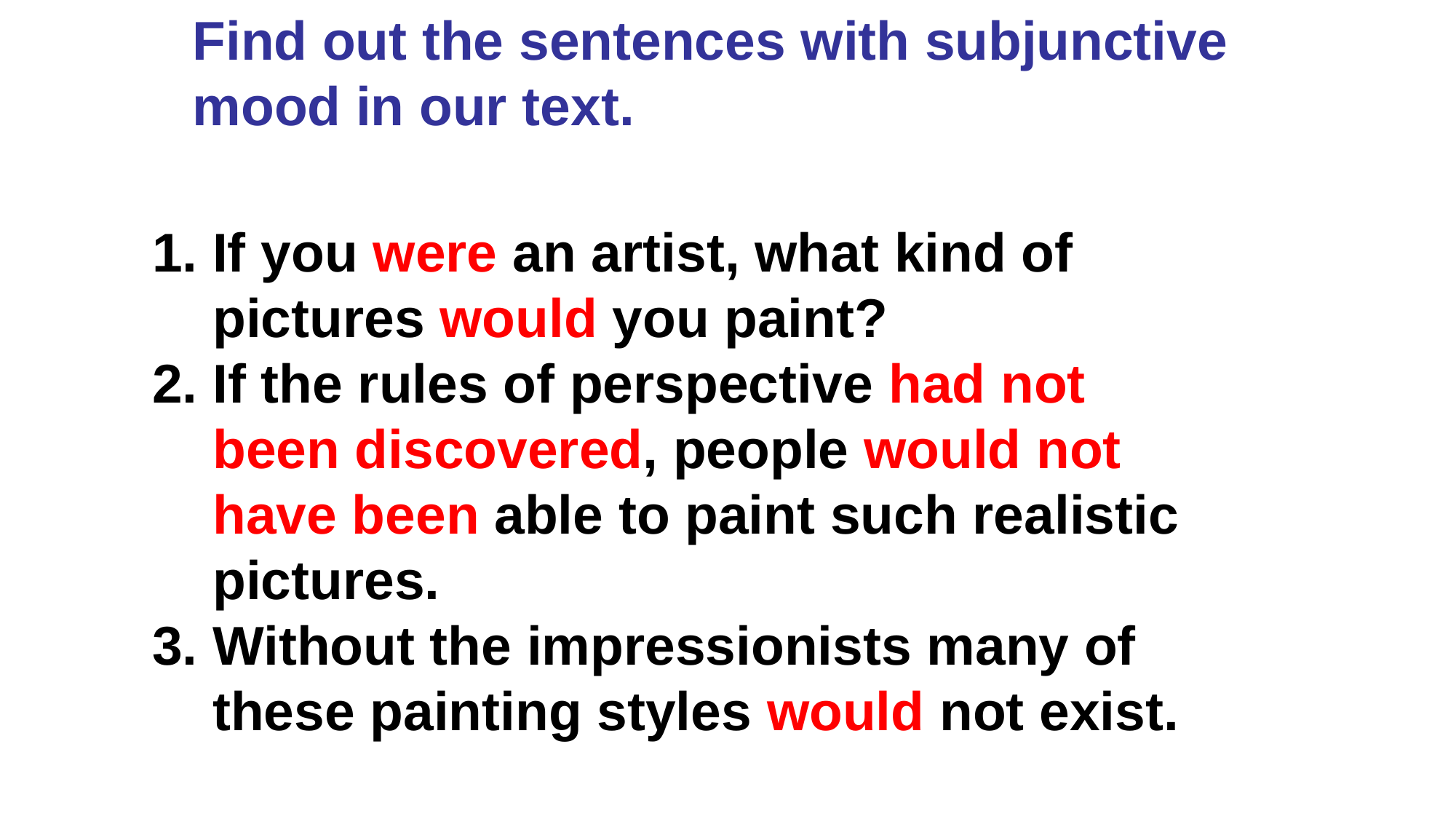

Find out the sentences with subjunctive mood in our text.
 If you were an artist, what kind of
    pictures would you paint?
2. If the rules of perspective had not
    been discovered, people would not
    have been able to paint such realistic
    pictures.
3. Without the impressionists many of
    these painting styles would not exist.